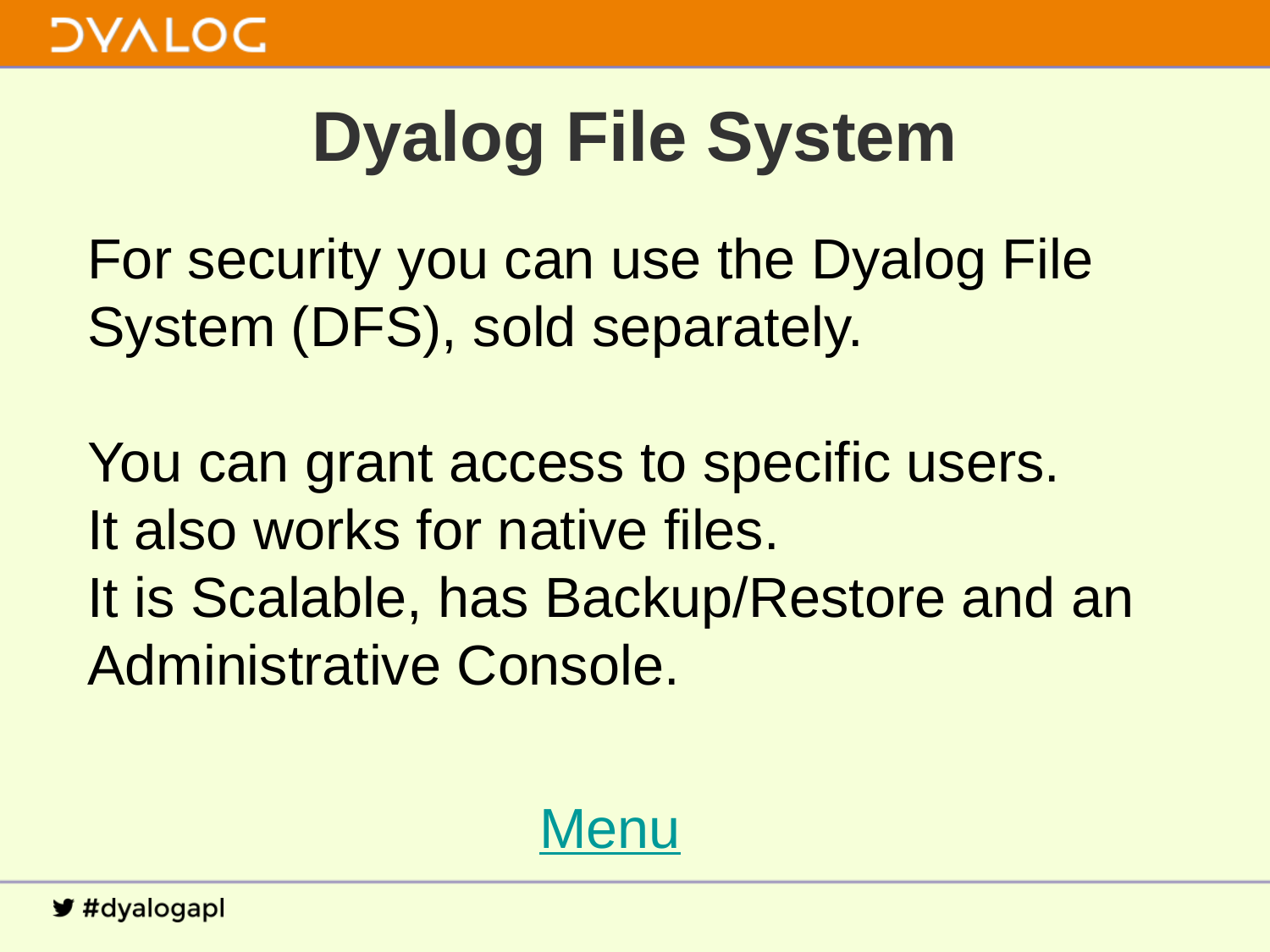

# Dyalog File System
For security you can use the Dyalog File System (DFS), sold separately.

You can grant access to specific users.
It also works for native files.
It is Scalable, has Backup/Restore and an Administrative Console.

Menu